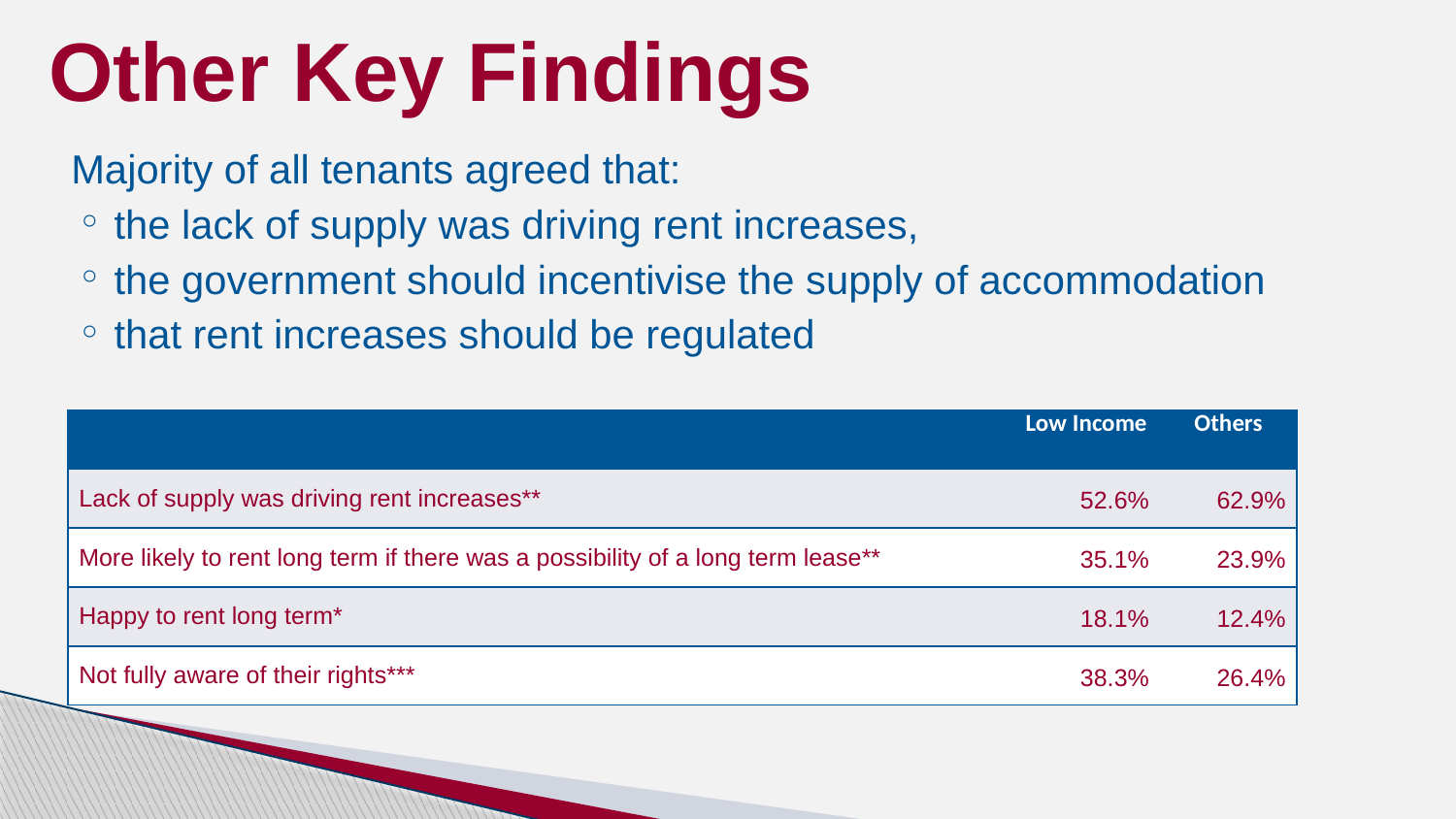

# Other Key Findings
Majority of all tenants agreed that:
the lack of supply was driving rent increases,
the government should incentivise the supply of accommodation
that rent increases should be regulated
|  | Low Income | Others |
| --- | --- | --- |
| Lack of supply was driving rent increases\*\* | 52.6% | 62.9% |
| More likely to rent long term if there was a possibility of a long term lease\*\* | 35.1% | 23.9% |
| Happy to rent long term\* | 18.1% | 12.4% |
| Not fully aware of their rights\*\*\* | 38.3% | 26.4% |